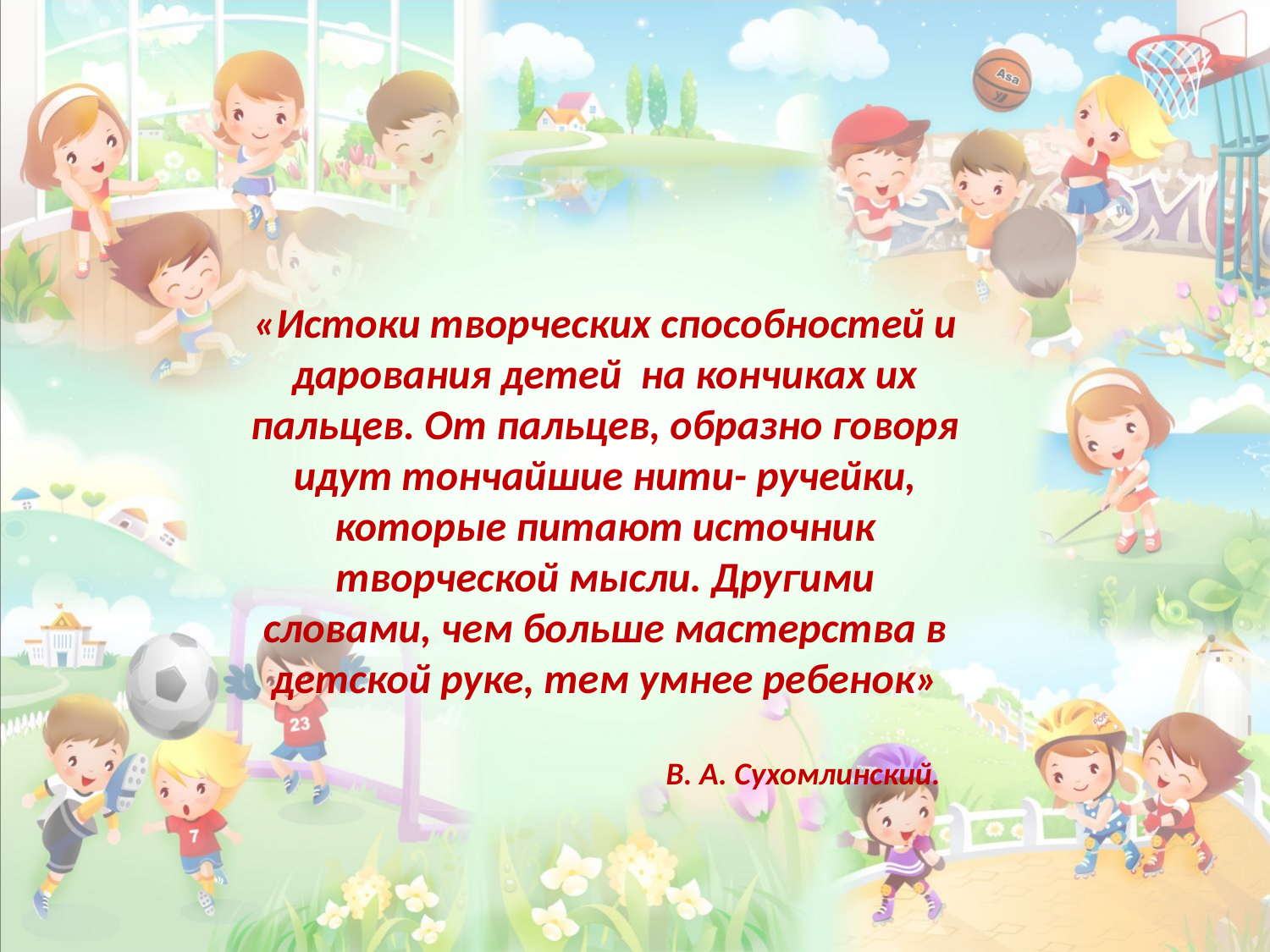

«Истоки творческих способностей и дарования детей  на кончиках их пальцев. От пальцев, образно говоря идут тончайшие нити- ручейки, которые питают источник творческой мысли. Другими словами, чем больше мастерства в детской руке, тем умнее ребенок»

                                                          В. А. Сухомлинский.